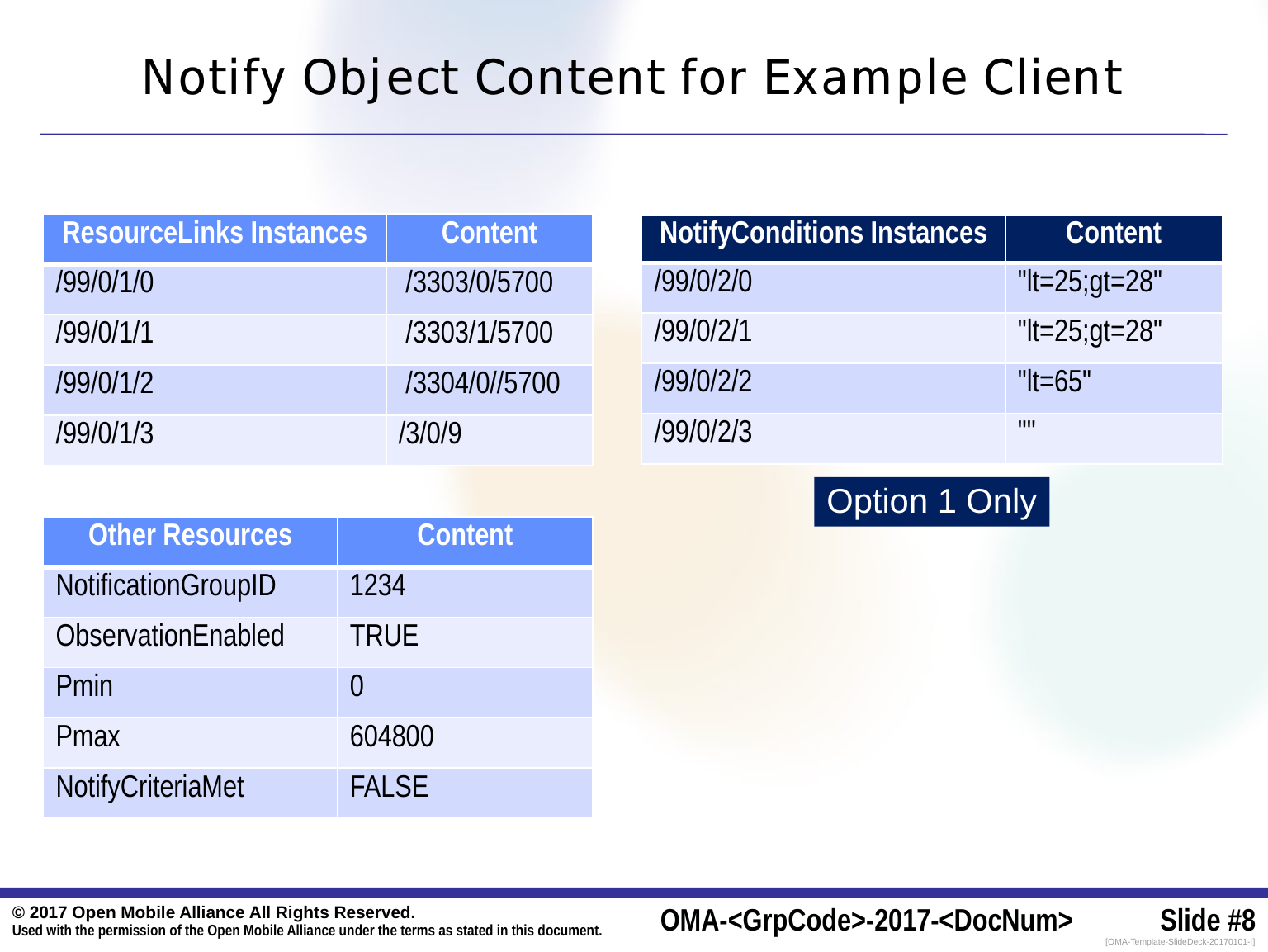

# Notify Object Content for Example Client
| ResourceLinks Instances | Content |
| --- | --- |
| /99/0/1/0 | /3303/0/5700 |
| /99/0/1/1 | /3303/1/5700 |
| /99/0/1/2 | /3304/0//5700 |
| /99/0/1/3 | /3/0/9 |
| NotifyConditions Instances | Content |
| --- | --- |
| /99/0/2/0 | "lt=25;gt=28" |
| /99/0/2/1 | "lt=25;gt=28" |
| /99/0/2/2 | "lt=65" |
| /99/0/2/3 | "" |
Option 1 Only
| Other Resources | Content |
| --- | --- |
| NotificationGroupID | 1234 |
| ObservationEnabled | TRUE |
| Pmin | 0 |
| Pmax | 604800 |
| NotifyCriteriaMet | FALSE |